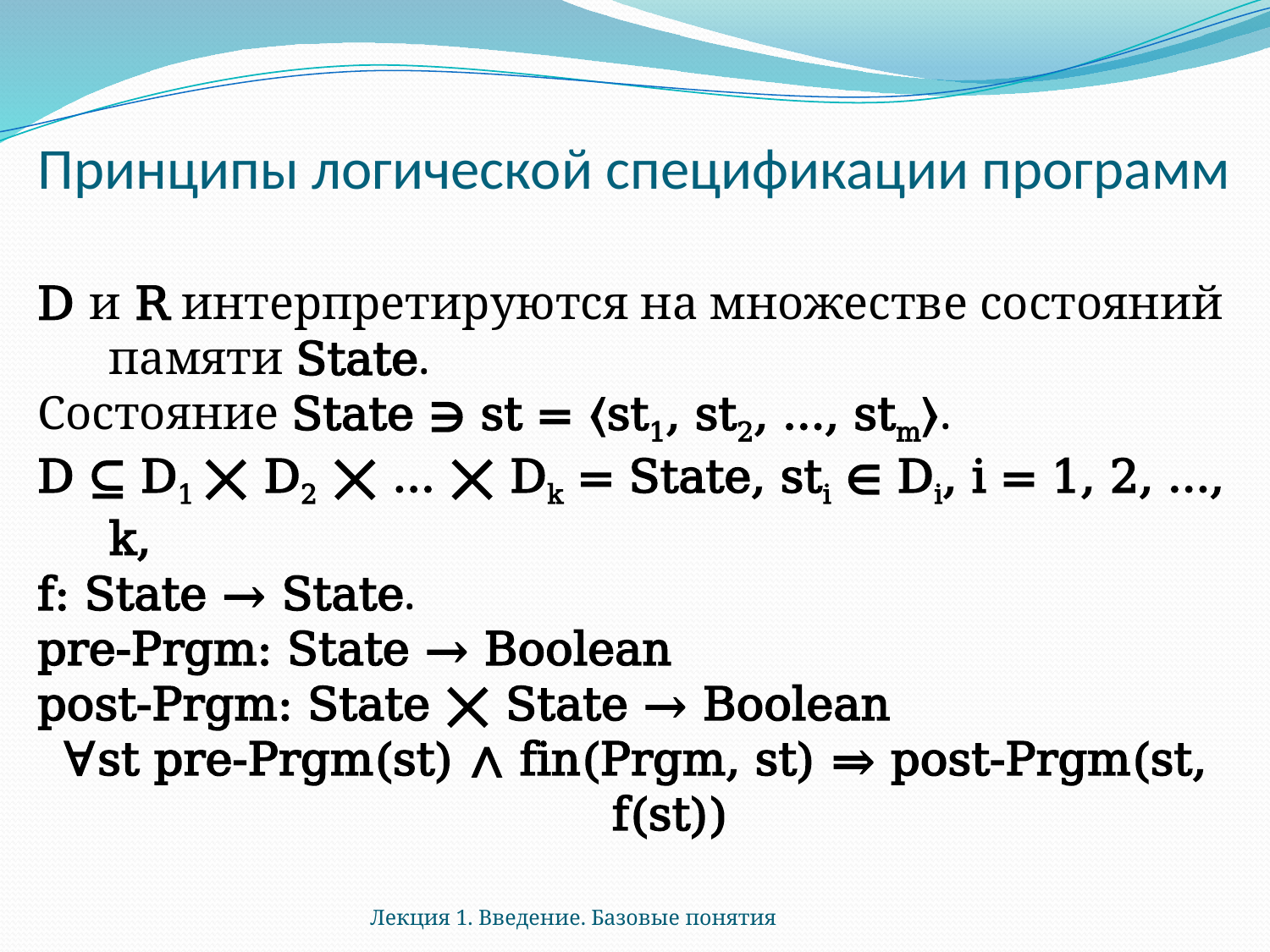

# Принципы логической спецификации программ
D и R интерпретируются на множестве состояний памяти State.
Состояние State ∋ st = ⟨st1, st2, …, stm⟩.
D ⊆ D1 ⨉ D2 ⨉ … ⨉ Dk = State, sti ∈ Di, i = 1, 2, …, k,
f: State → State.
pre-Prgm: State → Boolean
post-Prgm: State ⨉ State → Boolean
∀st pre-Prgm(st) ∧ fin(Prgm, st) ⇒ post-Prgm(st, f(st))
Лекция 1. Введение. Базовые понятия